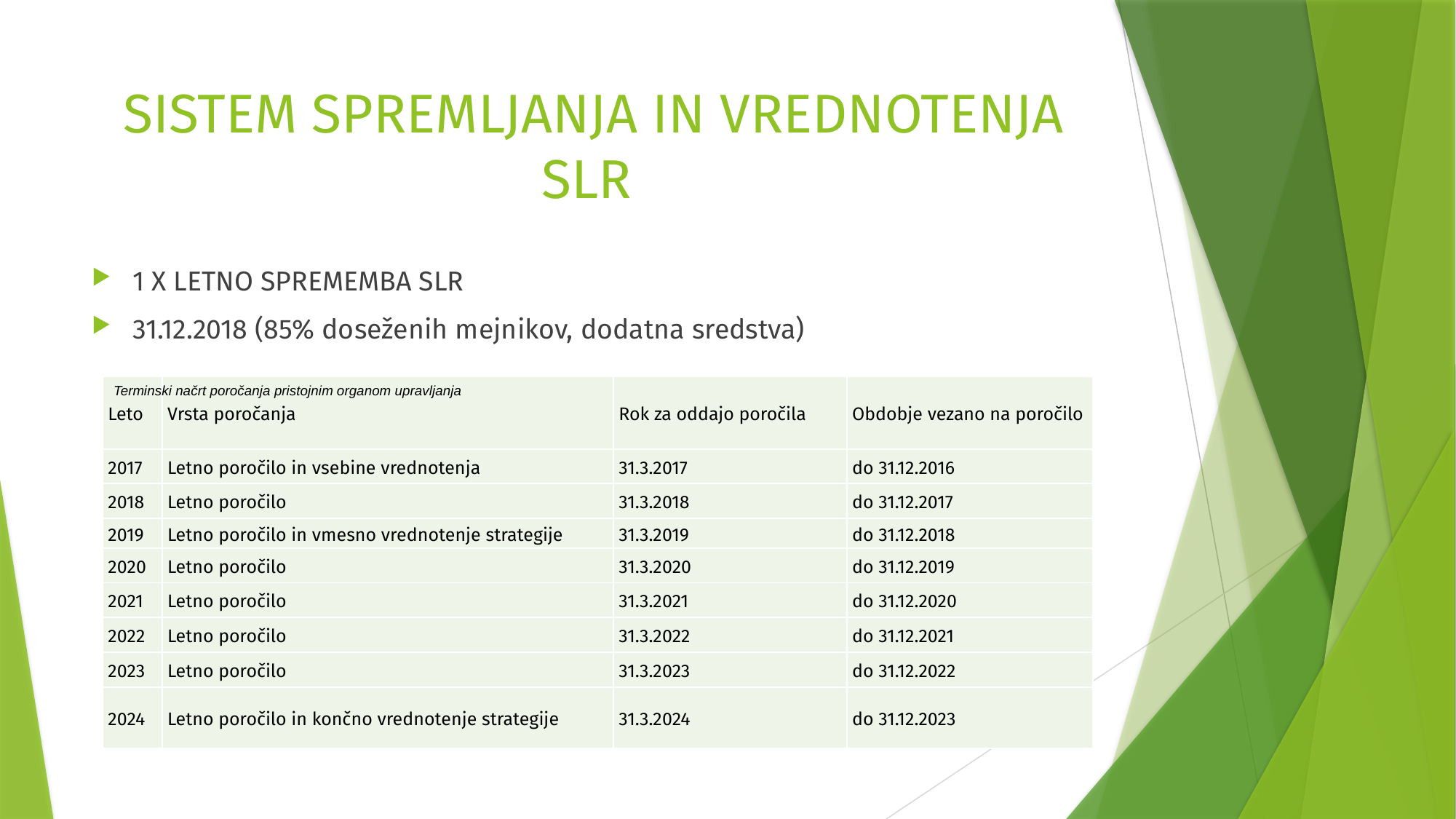

# SISTEM SPREMLJANJA IN VREDNOTENJA SLR
1 X LETNO SPREMEMBA SLR
31.12.2018 (85% doseženih mejnikov, dodatna sredstva)

| Leto | Vrsta poročanja | Rok za oddajo poročila | Obdobje vezano na poročilo |
| --- | --- | --- | --- |
| 2017 | Letno poročilo in vsebine vrednotenja | 31.3.2017 | do 31.12.2016 |
| 2018 | Letno poročilo | 31.3.2018 | do 31.12.2017 |
| 2019 | Letno poročilo in vmesno vrednotenje strategije | 31.3.2019 | do 31.12.2018 |
| 2020 | Letno poročilo | 31.3.2020 | do 31.12.2019 |
| 2021 | Letno poročilo | 31.3.2021 | do 31.12.2020 |
| 2022 | Letno poročilo | 31.3.2022 | do 31.12.2021 |
| 2023 | Letno poročilo | 31.3.2023 | do 31.12.2022 |
| 2024 | Letno poročilo in končno vrednotenje strategije | 31.3.2024 | do 31.12.2023 |
Terminski načrt poročanja pristojnim organom upravljanja